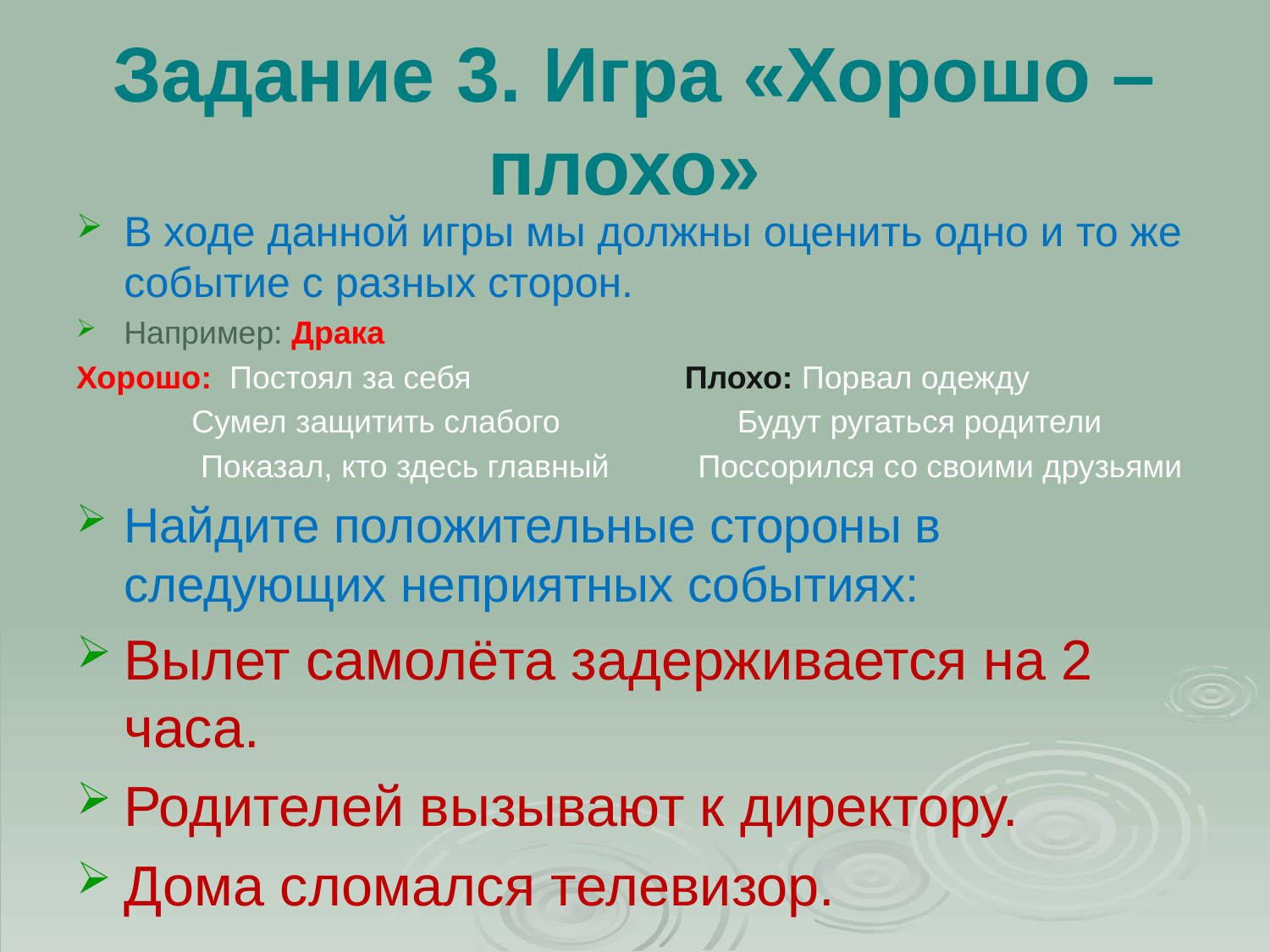

# Задание 3. Игра «Хорошо – плохо»
В ходе данной игры мы должны оценить одно и то же событие с разных сторон.
Например: Драка
Хорошо:  Постоял за себя                        Плохо: Порвал одежду
             Сумел защитить слабого                    Будут ругаться родители
              Показал, кто здесь главный          Поссорился со своими друзьями
Найдите положительные стороны в следующих неприятных событиях:
Вылет самолёта задерживается на 2 часа.
Родителей вызывают к директору.
Дома сломался телевизор.